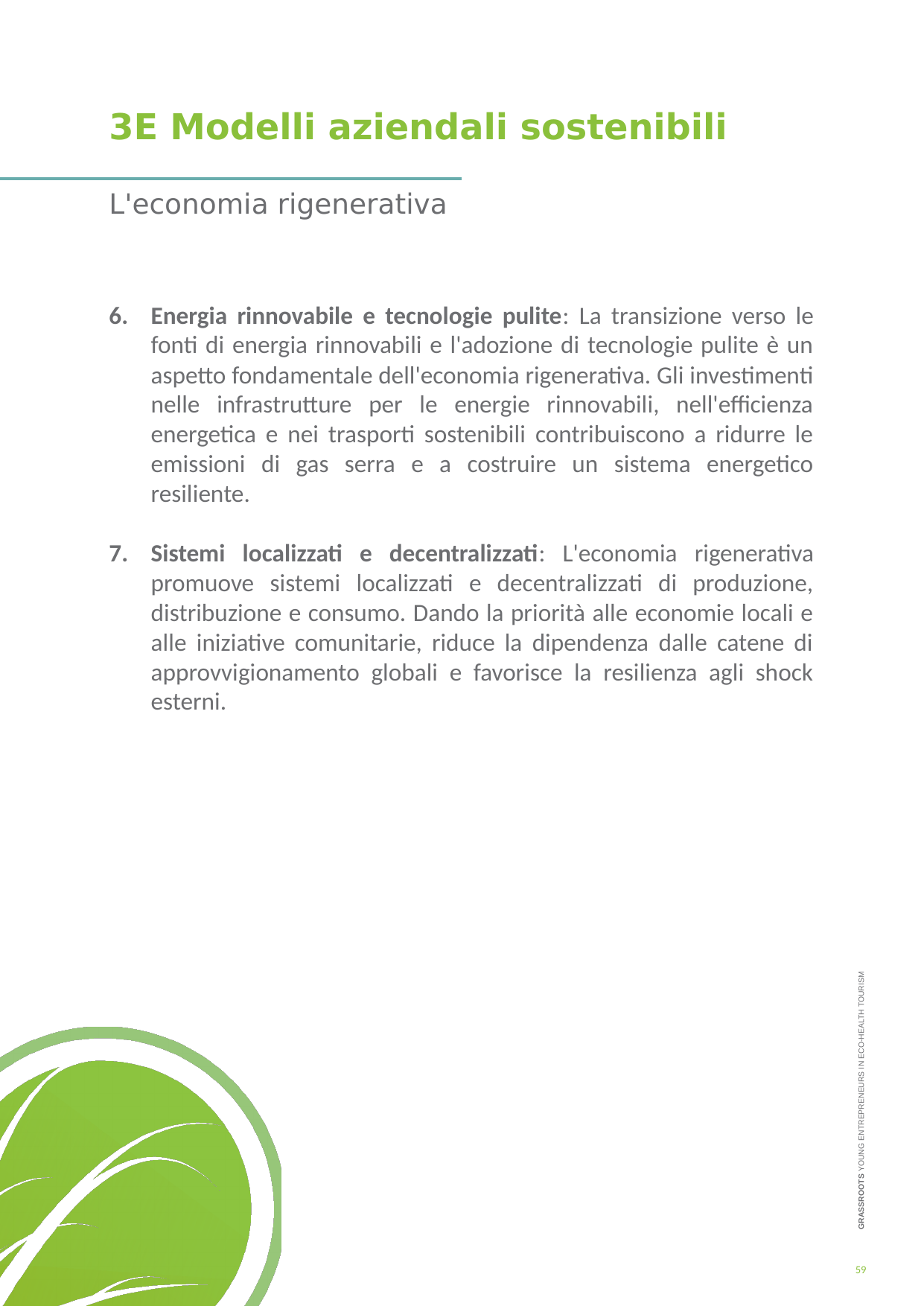

3E Modelli aziendali sostenibili
L'economia rigenerativa
Energia rinnovabile e tecnologie pulite: La transizione verso le fonti di energia rinnovabili e l'adozione di tecnologie pulite è un aspetto fondamentale dell'economia rigenerativa. Gli investimenti nelle infrastrutture per le energie rinnovabili, nell'efficienza energetica e nei trasporti sostenibili contribuiscono a ridurre le emissioni di gas serra e a costruire un sistema energetico resiliente.

Sistemi localizzati e decentralizzati: L'economia rigenerativa promuove sistemi localizzati e decentralizzati di produzione, distribuzione e consumo. Dando la priorità alle economie locali e alle iniziative comunitarie, riduce la dipendenza dalle catene di approvvigionamento globali e favorisce la resilienza agli shock esterni.

59